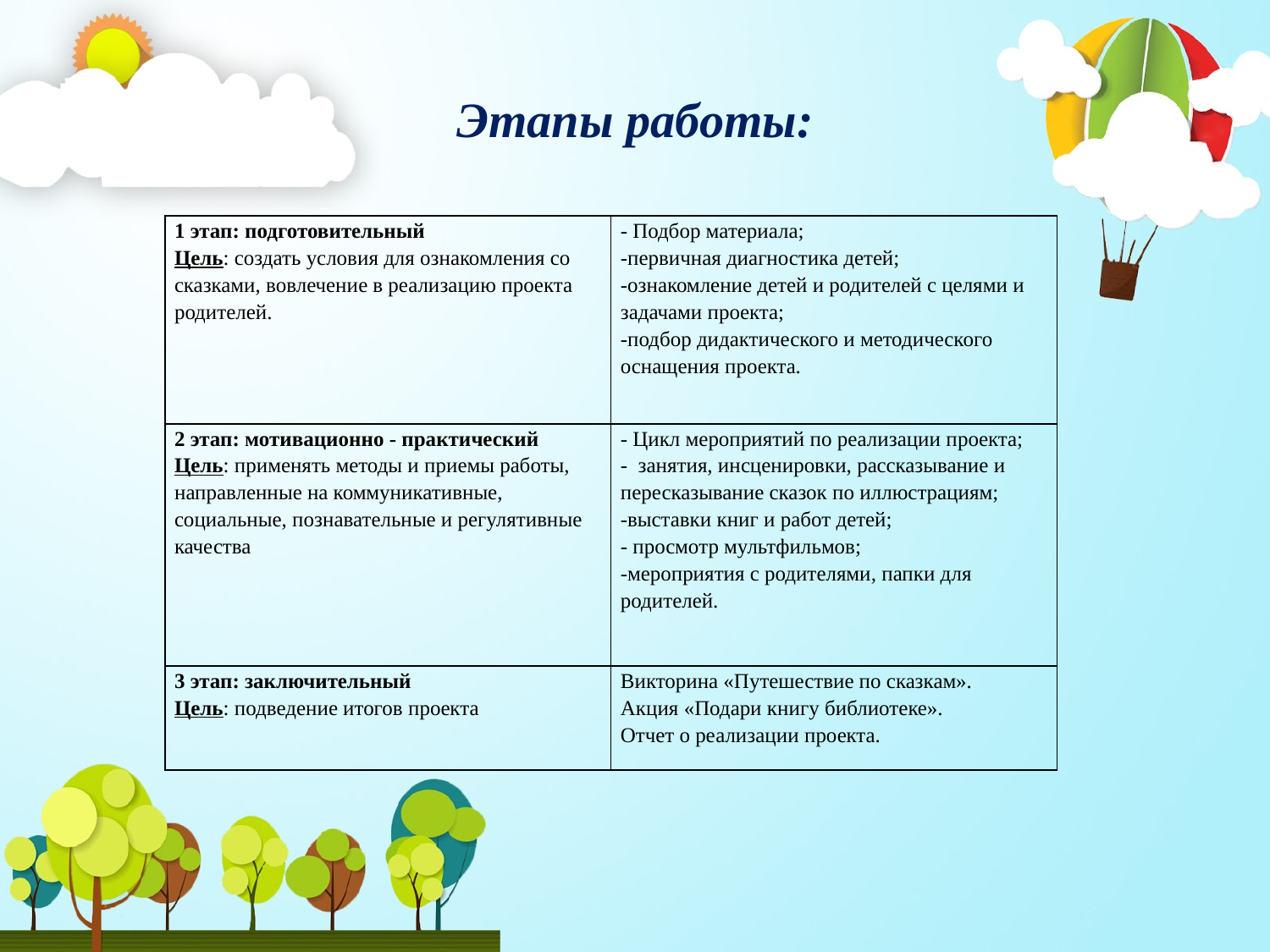

# Этапы работы:
| 1 этап: подготовительный Цель: создать условия для ознакомления со сказками, вовлечение в реализацию проекта родителей. | - Подбор материала; -первичная диагностика детей; -ознакомление детей и родителей с целями и задачами проекта; -подбор дидактического и методического оснащения проекта. |
| --- | --- |
| 2 этап: мотивационно - практический Цель: применять методы и приемы работы, направленные на коммуникативные, социальные, познавательные и регулятивные качества | - Цикл мероприятий по реализации проекта; - занятия, инсценировки, рассказывание и пересказывание сказок по иллюстрациям; -выставки книг и работ детей; - просмотр мультфильмов; -мероприятия с родителями, папки для родителей. |
| 3 этап: заключительный Цель: подведение итогов проекта | Викторина «Путешествие по сказкам». Акция «Подари книгу библиотеке». Отчет о реализации проекта. |